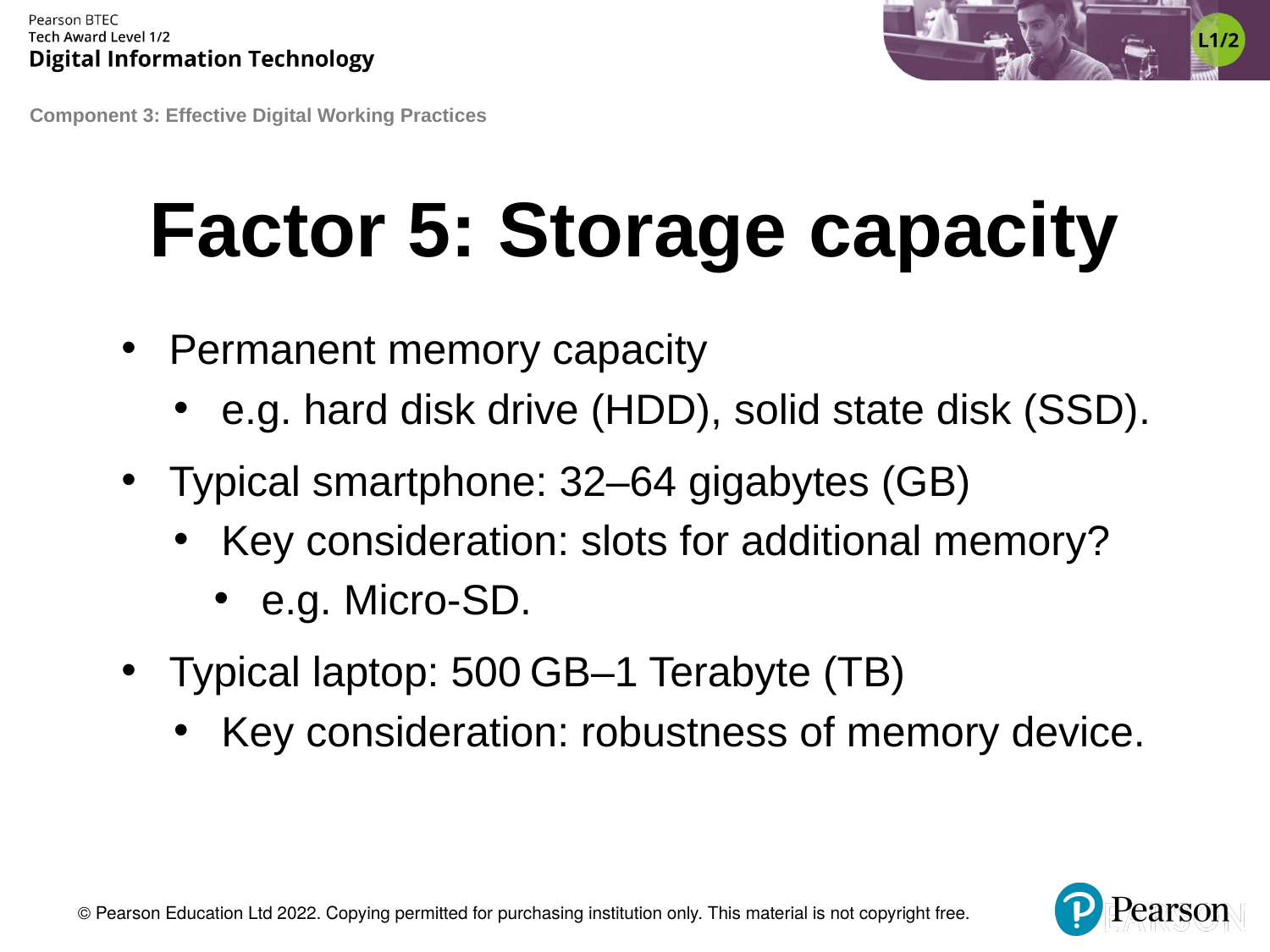

# Factor 5: Storage capacity
Permanent memory capacity
e.g. hard disk drive (HDD), solid state disk (SSD).
Typical smartphone: 32–64 gigabytes (GB)
Key consideration: slots for additional memory?
e.g. Micro-SD.
Typical laptop: 500 GB–1 Terabyte (TB)
Key consideration: robustness of memory device.
© Pearson Education Ltd 2022. Copying permitted for purchasing institution only. This material is not copyright free.